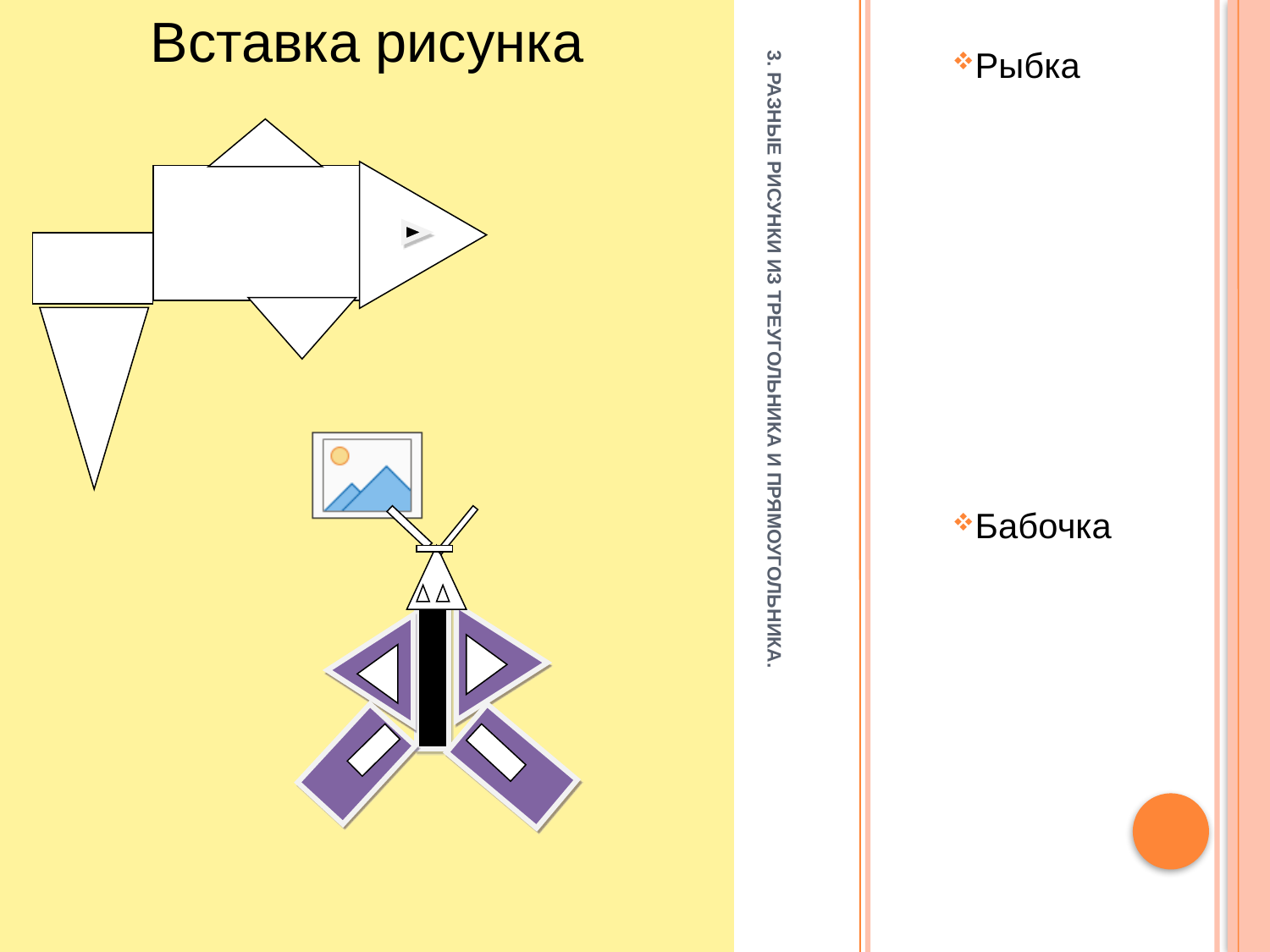

Рыбка

Бабочка

# 3. Разные рисунки из треугольника и прямоугольника.